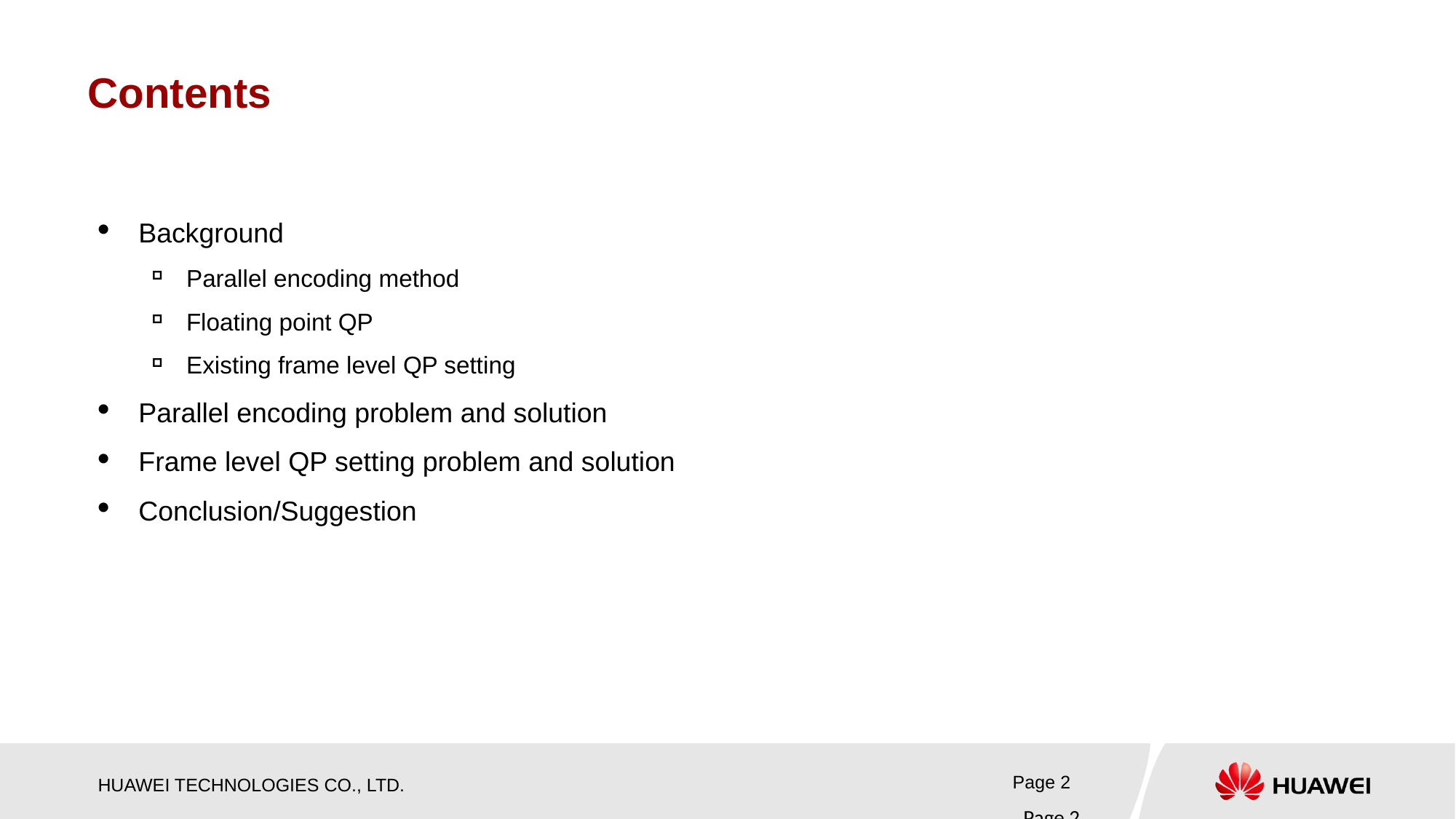

# Contents
Background
Parallel encoding method
Floating point QP
Existing frame level QP setting
Parallel encoding problem and solution
Frame level QP setting problem and solution
Conclusion/Suggestion

Page 2